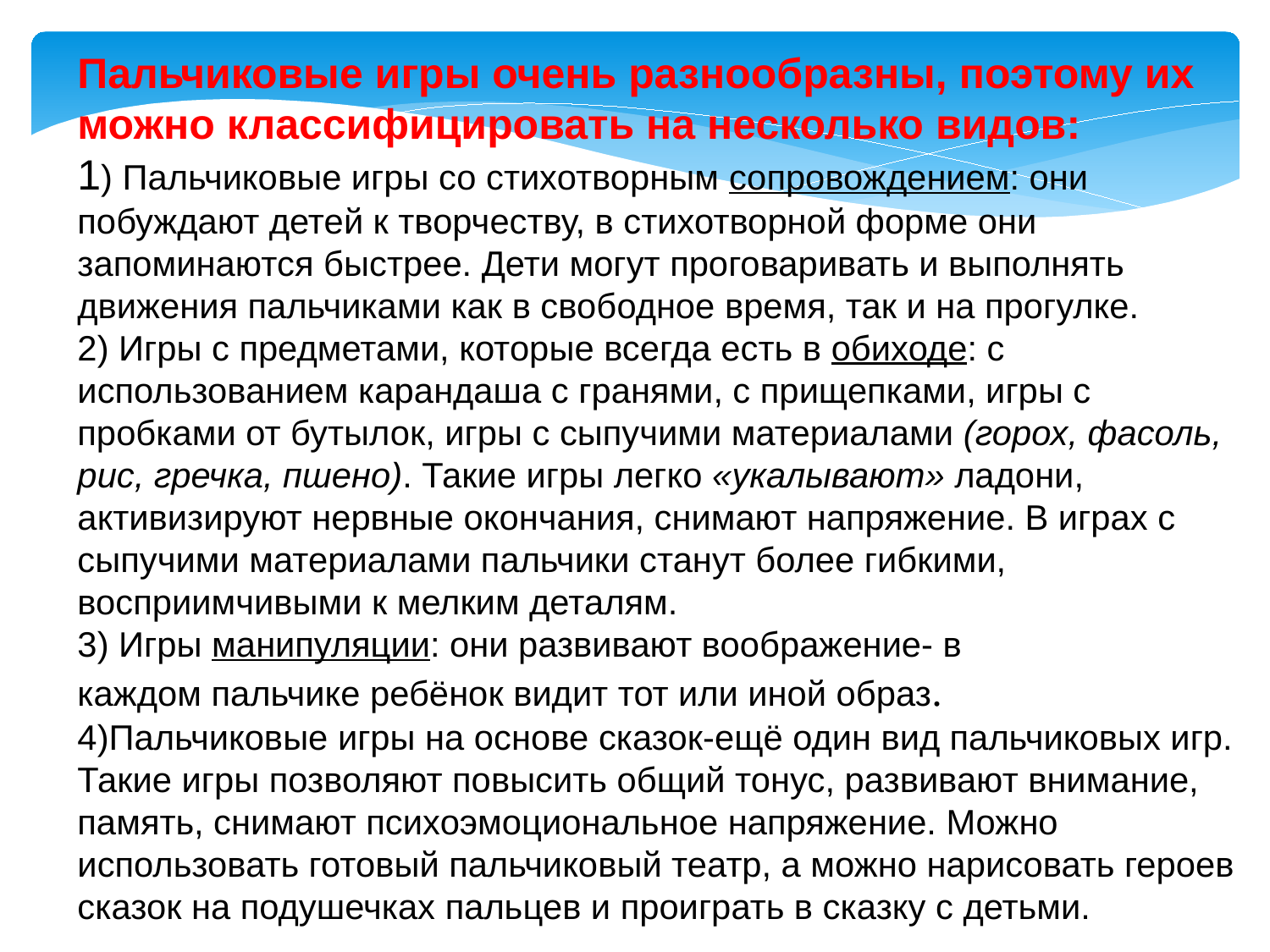

Пальчиковые игры очень разнообразны, поэтому их можно классифицировать на несколько видов:
1) Пальчиковые игры со стихотворным сопровождением: они побуждают детей к творчеству, в стихотворной форме они запоминаются быстрее. Дети могут проговаривать и выполнять движения пальчиками как в свободное время, так и на прогулке.
2) Игры с предметами, которые всегда есть в обиходе: с использованием карандаша с гранями, с прищепками, игры с пробками от бутылок, игры с сыпучими материалами (горох, фасоль, рис, гречка, пшено). Такие игры легко «укалывают» ладони, активизируют нервные окончания, снимают напряжение. В играх с сыпучими материалами пальчики станут более гибкими, восприимчивыми к мелким деталям.
3) Игры манипуляции: они развивают воображение- в каждом пальчике ребёнок видит тот или иной образ.
4)Пальчиковые игры на основе сказок-ещё один вид пальчиковых игр. Такие игры позволяют повысить общий тонус, развивают внимание, память, снимают психоэмоциональное напряжение. Можно использовать готовый пальчиковый театр, а можно нарисовать героев сказок на подушечках пальцев и проиграть в сказку с детьми.